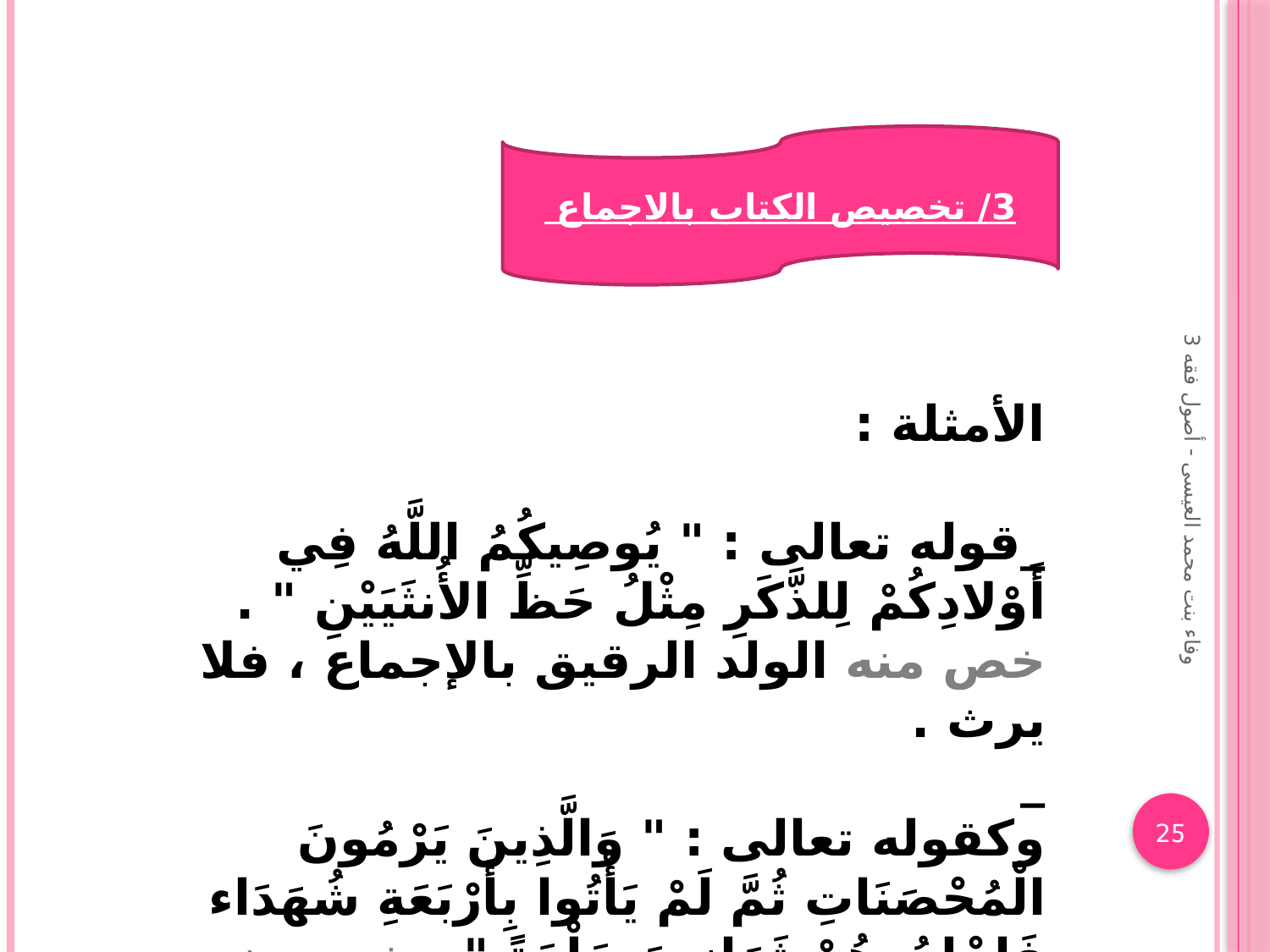

3/ تخصيص الكتاب بالاجماع
الأمثلة :

_قوله تعالى : " يُوصِيكُمُ اللَّهُ فِي أَوْلادِكُمْ لِلذَّكَرِ مِثْلُ حَظِّ الأُنثَيَيْنِ " .
خص منه الولد الرقيق بالإجماع ، فلا يرث .
_
وكقوله تعالى : " وَالَّذِينَ يَرْمُونَ الْمُحْصَنَاتِ ثُمَّ لَمْ يَأْتُوا بِأَرْبَعَةِ شُهَدَاء فَاجْلِدُوهُمْ ثَمَانِينَ جَلْدَةً " . خص منه الرقيق القاذف بالإجماع ، فإنه يجلد أربعين جلدة
وفاء بنت محمد العيسى - أصول فقه 3
25